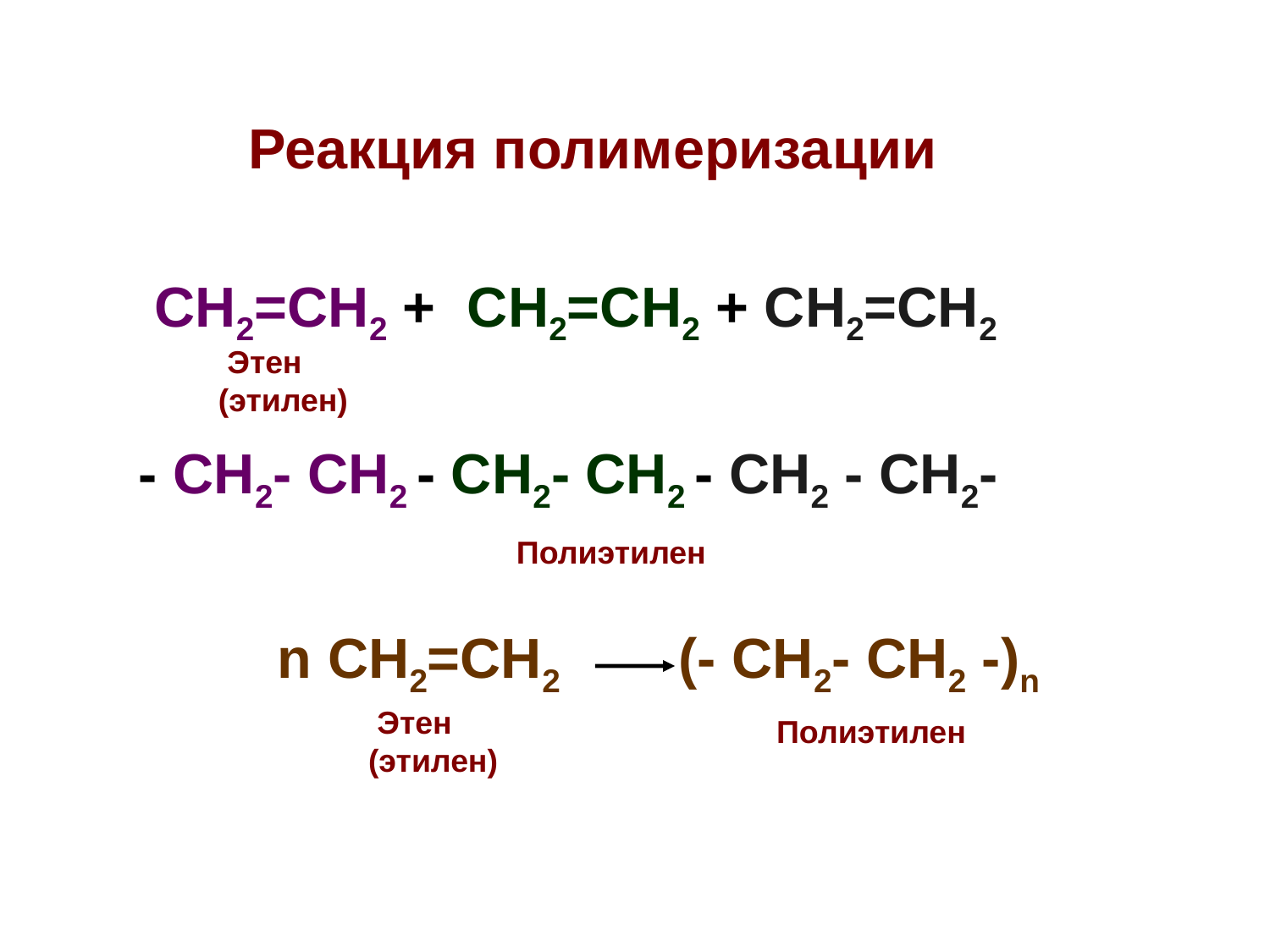

Реакция полимеризации

     СН2=СН2 +  СН2=СН2 + СН2=СН2

    - СН2- СН2 - СН2- СН2 - СН2 - СН2-

 Этен
(этилен)
  Полиэтилен
n СН2=СН2             (- СН2- СН2 -)n

 Этен
(этилен)
  Полиэтилен